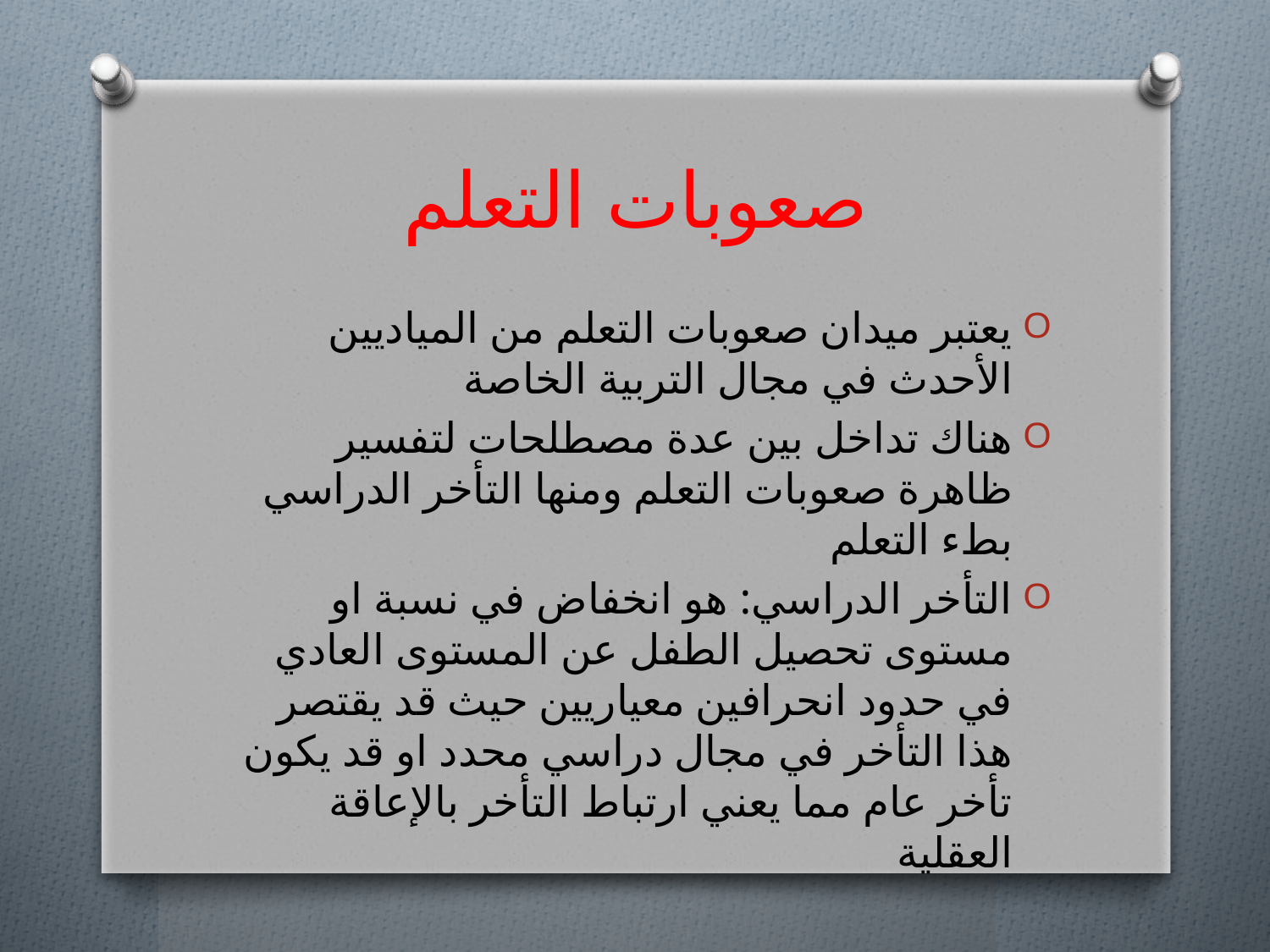

# صعوبات التعلم
يعتبر ميدان صعوبات التعلم من المياديين الأحدث في مجال التربية الخاصة
هناك تداخل بين عدة مصطلحات لتفسير ظاهرة صعوبات التعلم ومنها التأخر الدراسي بطء التعلم
التأخر الدراسي: هو انخفاض في نسبة او مستوى تحصيل الطفل عن المستوى العادي في حدود انحرافين معياريين حيث قد يقتصر هذا التأخر في مجال دراسي محدد او قد يكون تأخر عام مما يعني ارتباط التأخر بالإعاقة العقلية